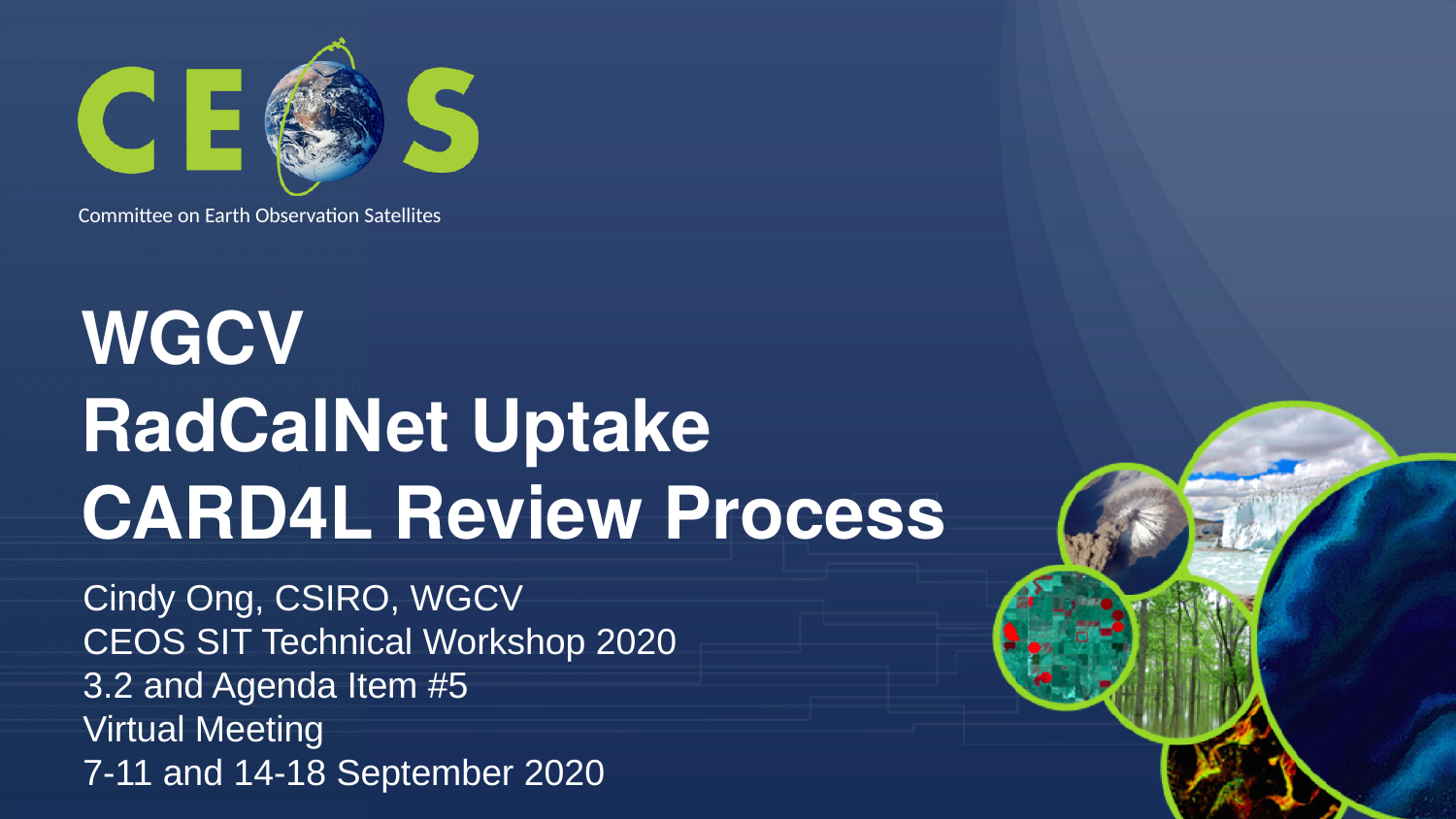

# WGCV RadCalNet Uptake CARD4L Review Process
Cindy Ong, CSIRO, WGCV
CEOS SIT Technical Workshop 2020
3.2 and Agenda Item #5
Virtual Meeting
7-11 and 14-18 September 2020